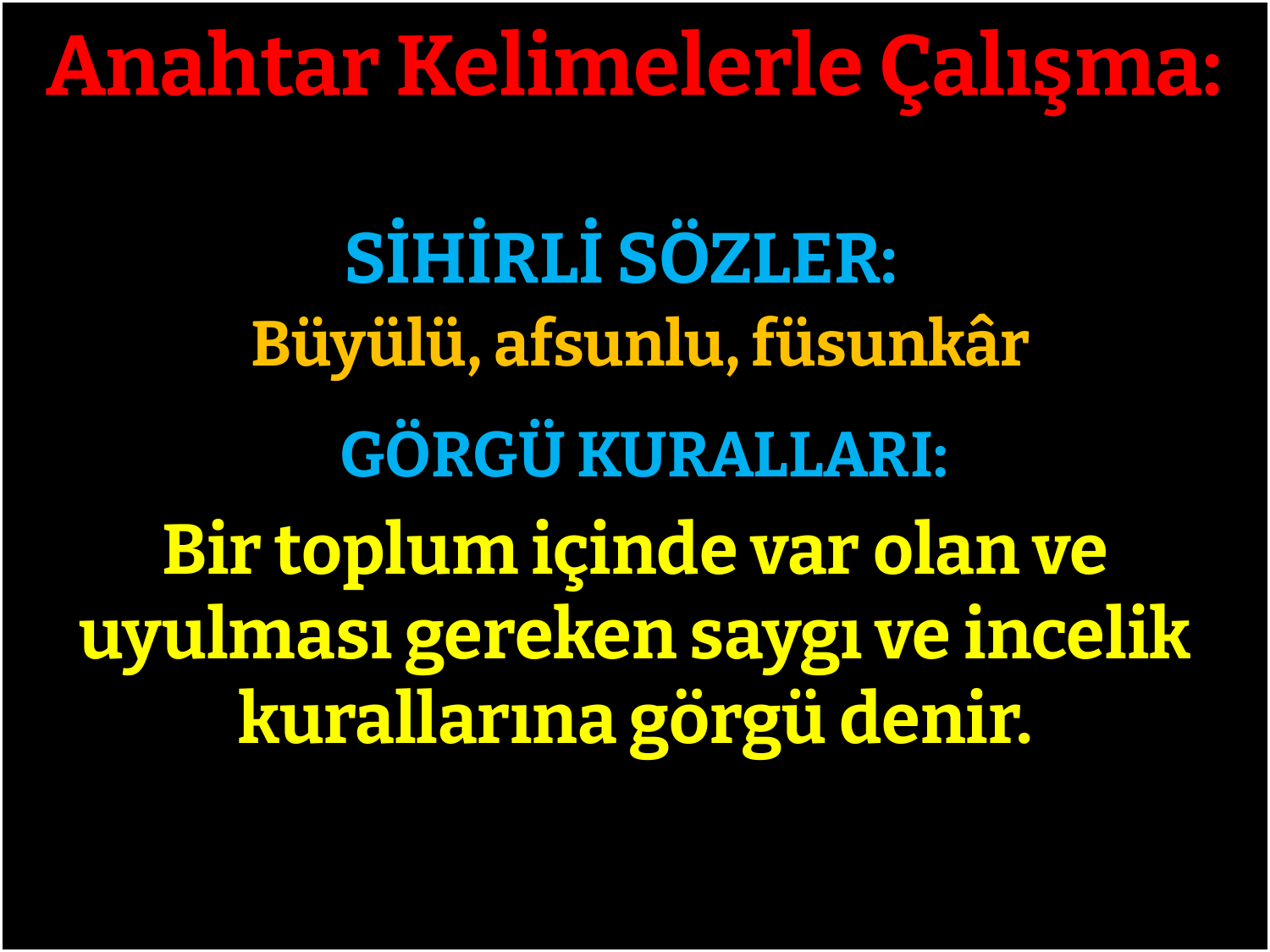

Anahtar Kelimelerle Çalışma:
SİHİRLİ SÖZLER:
#
Büyülü, afsunlu, füsunkâr
GÖRGÜ KURALLARI:
Bir toplum içinde var olan ve uyulması gereken saygı ve incelik kurallarına görgü denir.